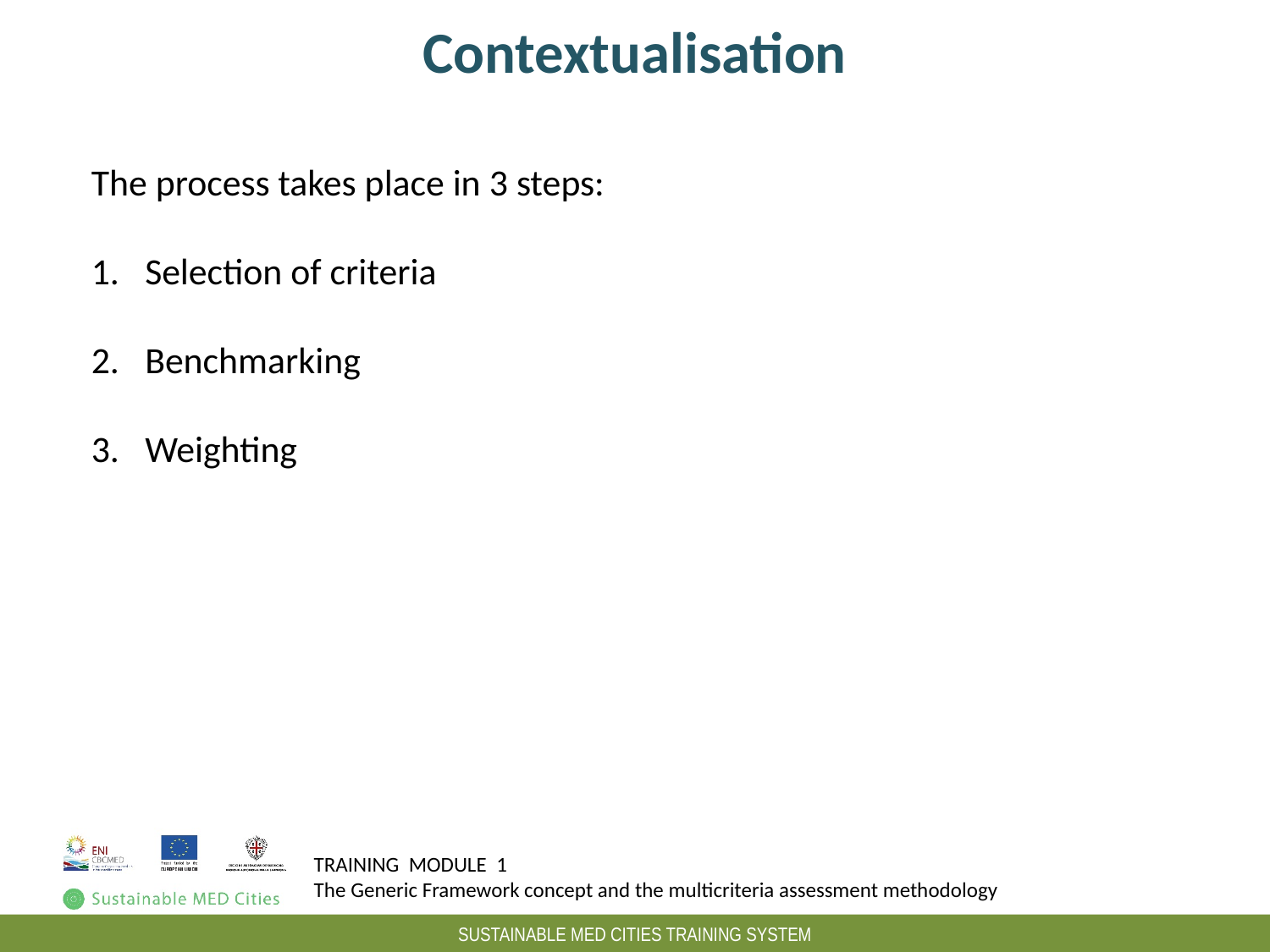

# Contextualisation
The process takes place in 3 steps:

Selection of criteria

Benchmarking

Weighting